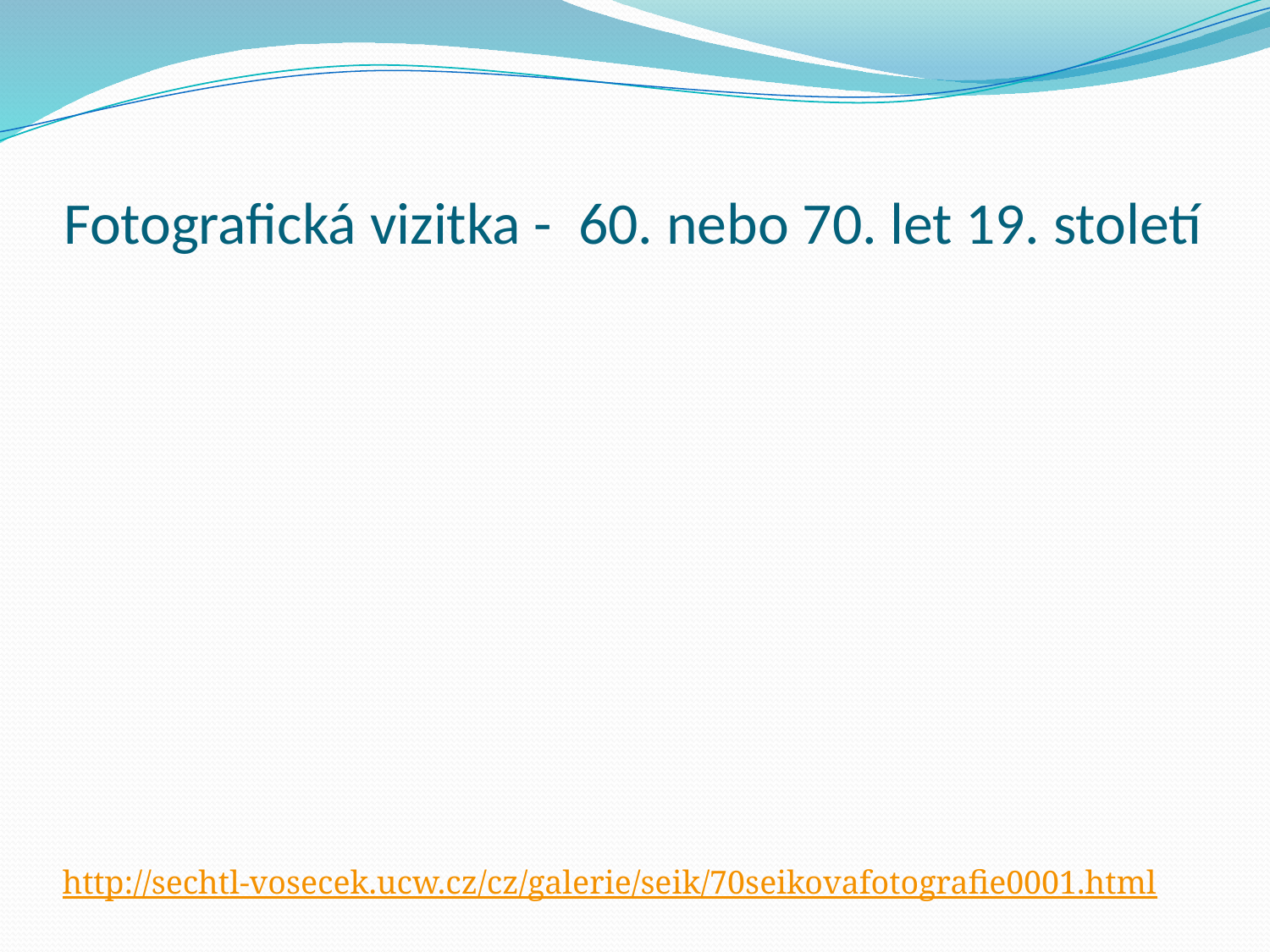

# Fotografická vizitka -  60. nebo 70. let 19. století

http://sechtl-vosecek.ucw.cz/cz/galerie/seik/70seikovafotografie0001.html